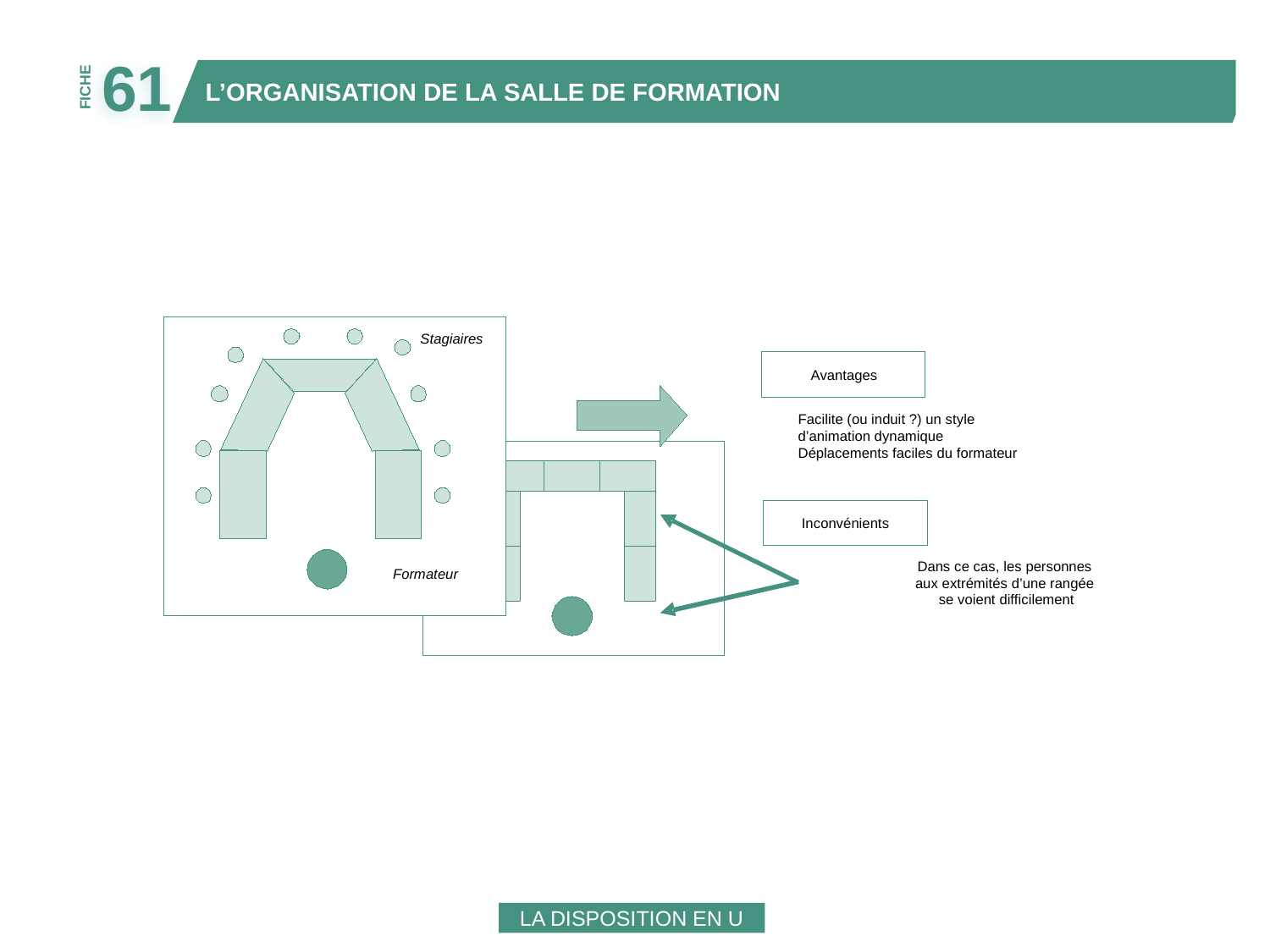

61

L’ORGANISATION DE LA SALLE DE FORMATION
FICHE

Stagiaires

Avantages

Facilite (ou induit ?) un style
d’animation dynamique
Déplacements faciles du formateur

Inconvénients

Dans ce cas, les personnes
aux extrémités d’une rangée
se voient difficilement
Formateur

LA DISPOSITION EN U